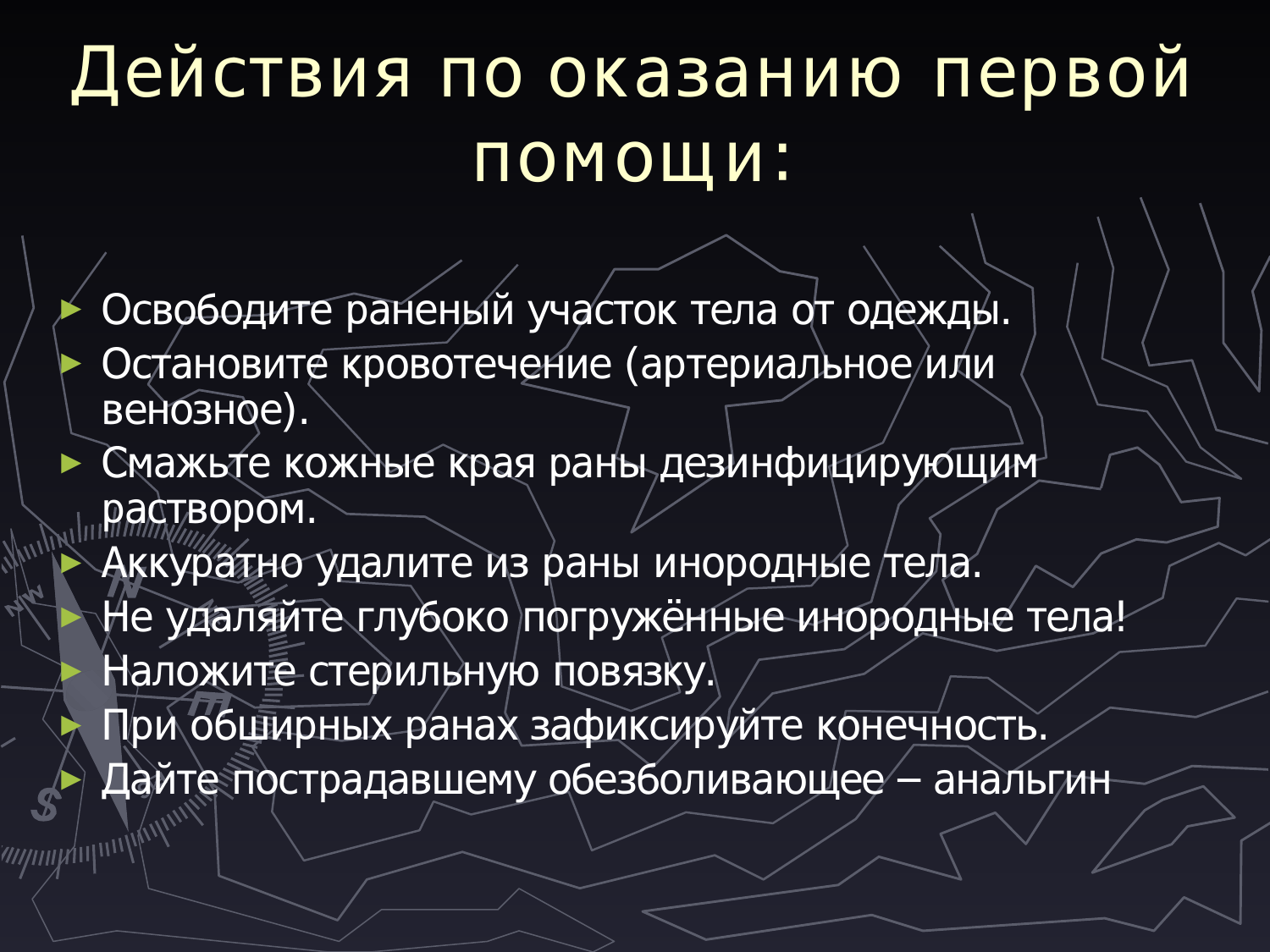

# Действия по оказанию первой помощи:

Освободите раненый участок тела от одежды.
Остановите кровотечение (артериальное или венозное).
Смажьте кожные края раны дезинфицирующим раствором.
Аккуратно удалите из раны инородные тела.
Не удаляйте глубоко погружённые инородные тела!
Наложите стерильную повязку.
При обширных ранах зафиксируйте конечность.
Дайте пострадавшему обезболивающее – анальгин